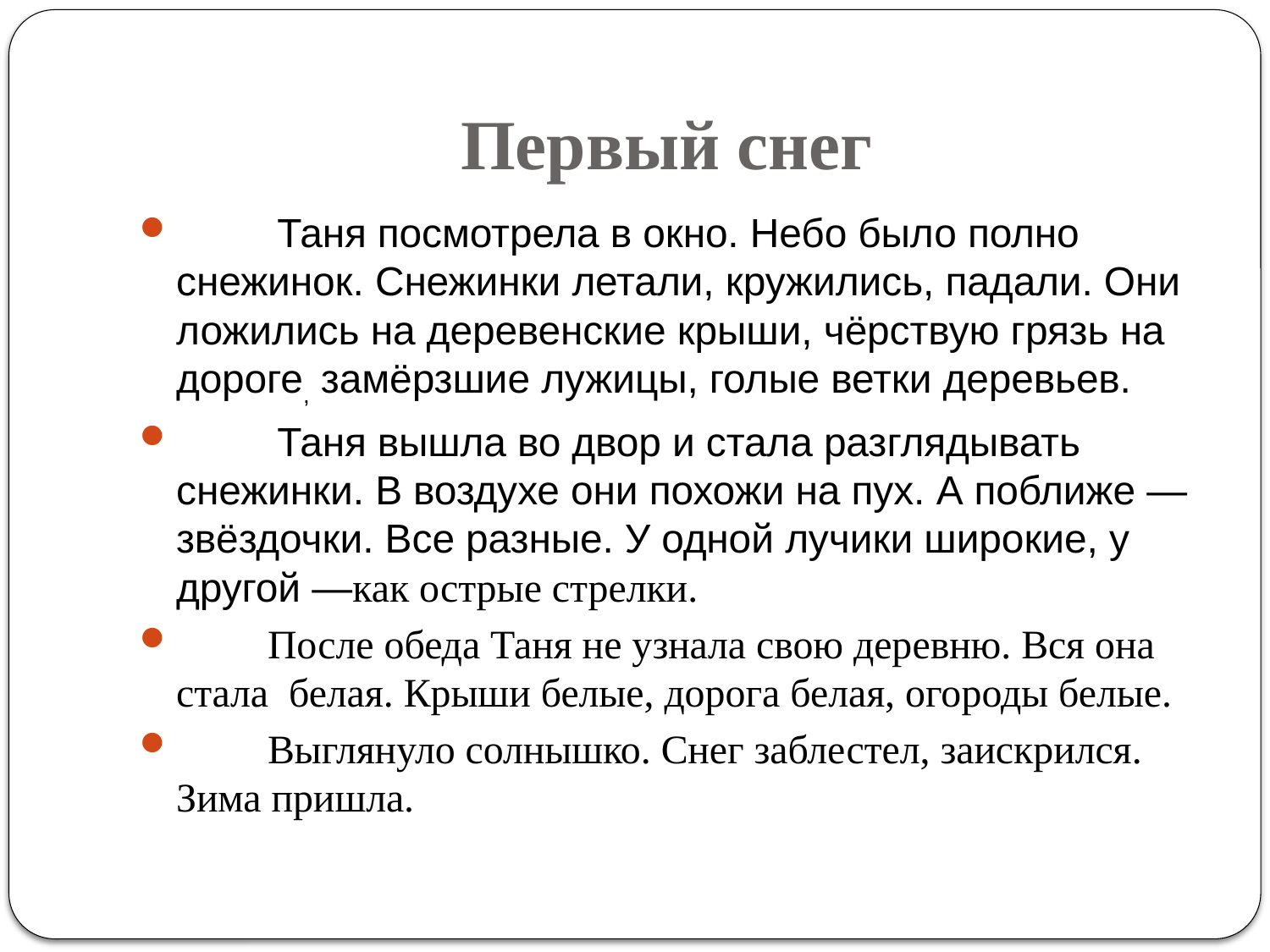

# Первый снег
         Таня посмотрела в окно. Небо было полно снежинок. Снежинки летали, кружились, падали. Они ложились на деревенские крыши, чёрствую грязь на дороге, замёрзшие лужицы, голые ветки деревьев.
         Таня вышла во двор и стала разглядывать снежинки. В воздухе они похожи на пух. А поближе — звёздочки. Все разные. У одной лучики широкие, у другой —как острые стрелки.
         После обеда Таня не узнала свою деревню. Вся она стала  белая. Крыши белые, дорога белая, огороды белые.
         Выглянуло солнышко. Снег заблестел, заискрился. Зима пришла.